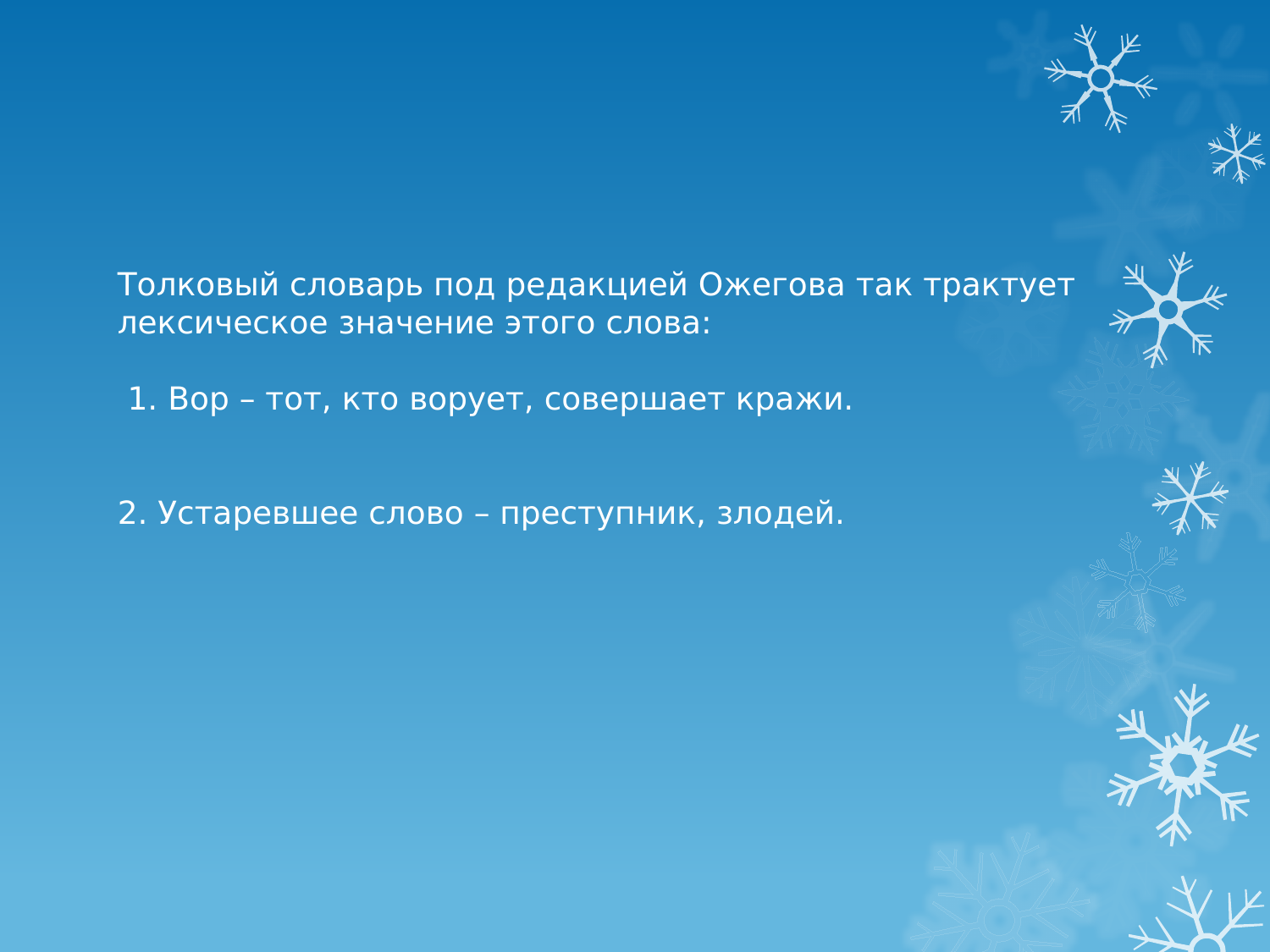

Толковый словарь под редакцией Ожегова так трактует лексическое значение этого слова:

 1. Вор – тот, кто ворует, совершает кражи.

2. Устаревшее слово – преступник, злодей.